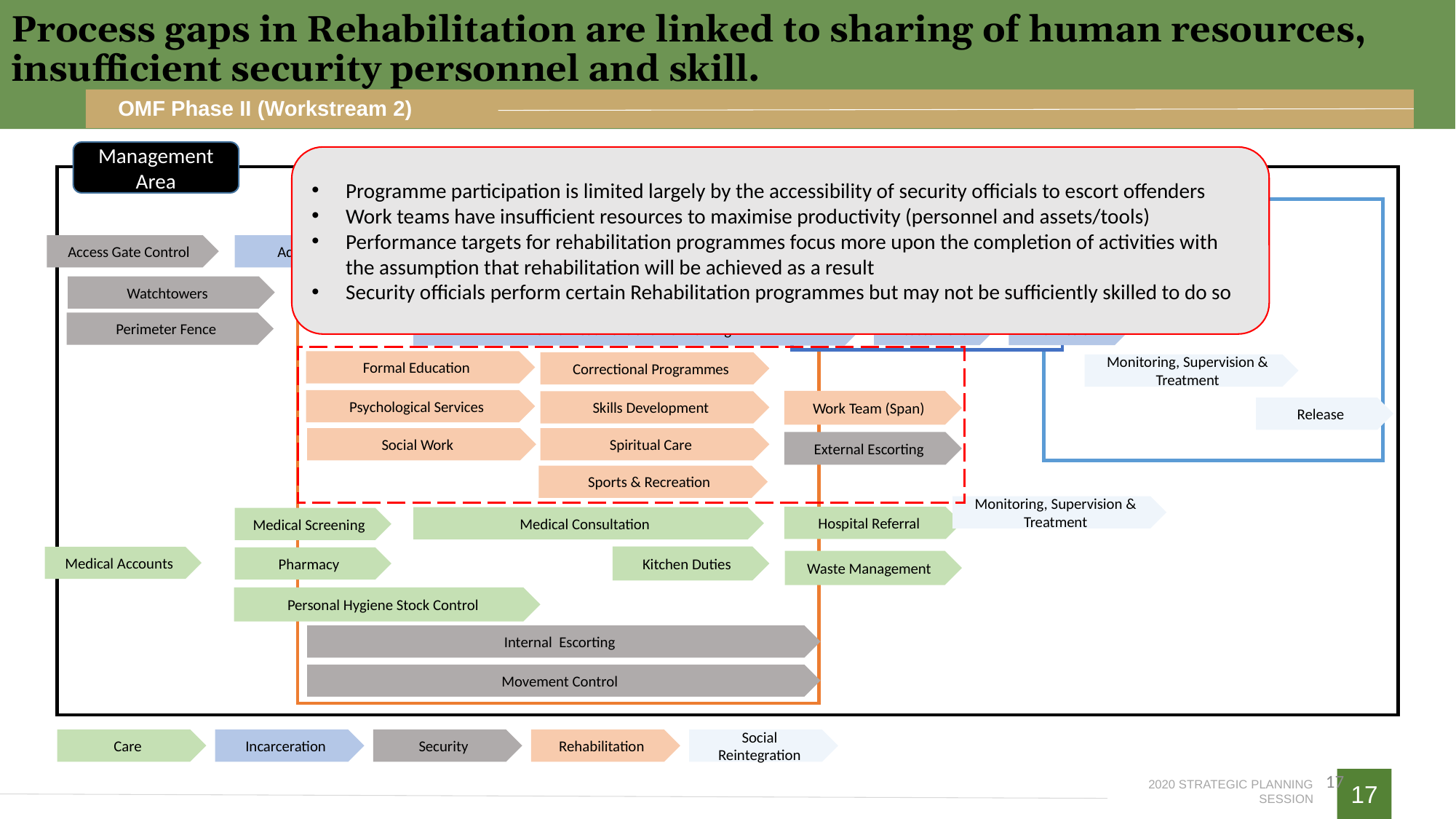

Process gaps in Rehabilitation are linked to sharing of human resources, insufficient security personnel and skill.
OMF Phase II (Workstream 2)
Management Area

Correctional Centre
Community Corrections

Access Gate Control
Assessment & Sentence Planning
Admission
Release
Parole Board
Case Review
Watchtowers

Assessment
Admission
CMC Treatment & CMC Profiling
Formal Education
Correctional Programmes
Monitoring, Supervision & Treatment
Psychological Services
Work Team (Span)
Skills Development
Release
Spiritual Care
Social Work
External Escorting
Sports & Recreation
Monitoring, Supervision & Treatment
Hospital Referral
Medical Consultation
Medical Screening
Kitchen Duties
Medical Accounts
Pharmacy
Waste Management
Personal Hygiene Stock Control
Internal  Escorting
Movement Control
Programme participation is limited largely by the accessibility of security officials to escort offenders
Work teams have insufficient resources to maximise productivity (personnel and assets/tools)
Performance targets for rehabilitation programmes focus more upon the completion of activities with the assumption that rehabilitation will be achieved as a result
Security officials perform certain Rehabilitation programmes but may not be sufficiently skilled to do so
Perimeter Fence

Care
Incarceration
Security
Rehabilitation
Social Reintegration
17